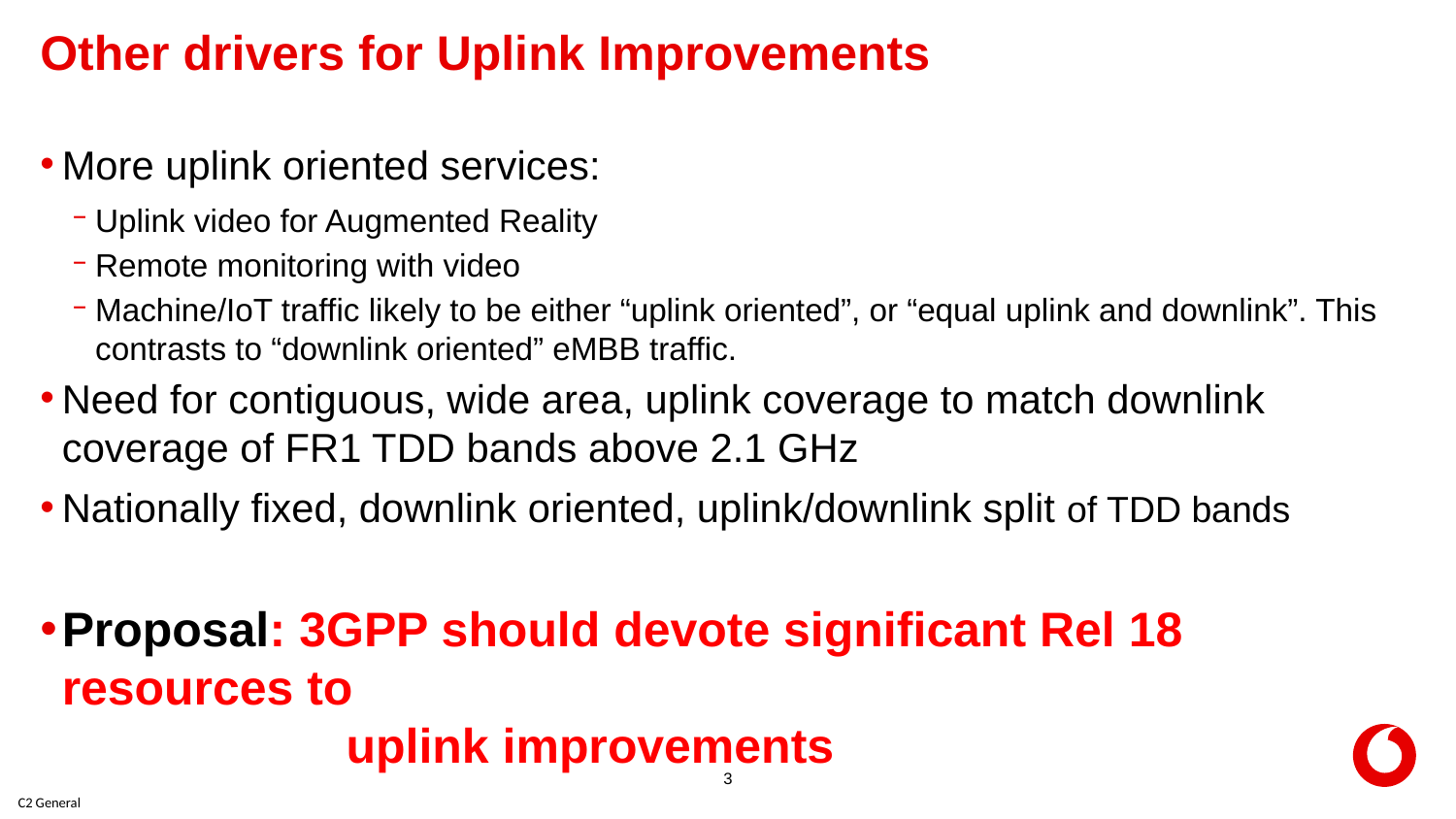

# Other drivers for Uplink Improvements
More uplink oriented services:
Uplink video for Augmented Reality
Remote monitoring with video
Machine/IoT traffic likely to be either “uplink oriented”, or “equal uplink and downlink”. This contrasts to “downlink oriented” eMBB traffic.
Need for contiguous, wide area, uplink coverage to match downlink coverage of FR1 TDD bands above 2.1 GHz
Nationally fixed, downlink oriented, uplink/downlink split of TDD bands

Proposal: 3GPP should devote significant Rel 18 resources to
                     uplink improvements

3